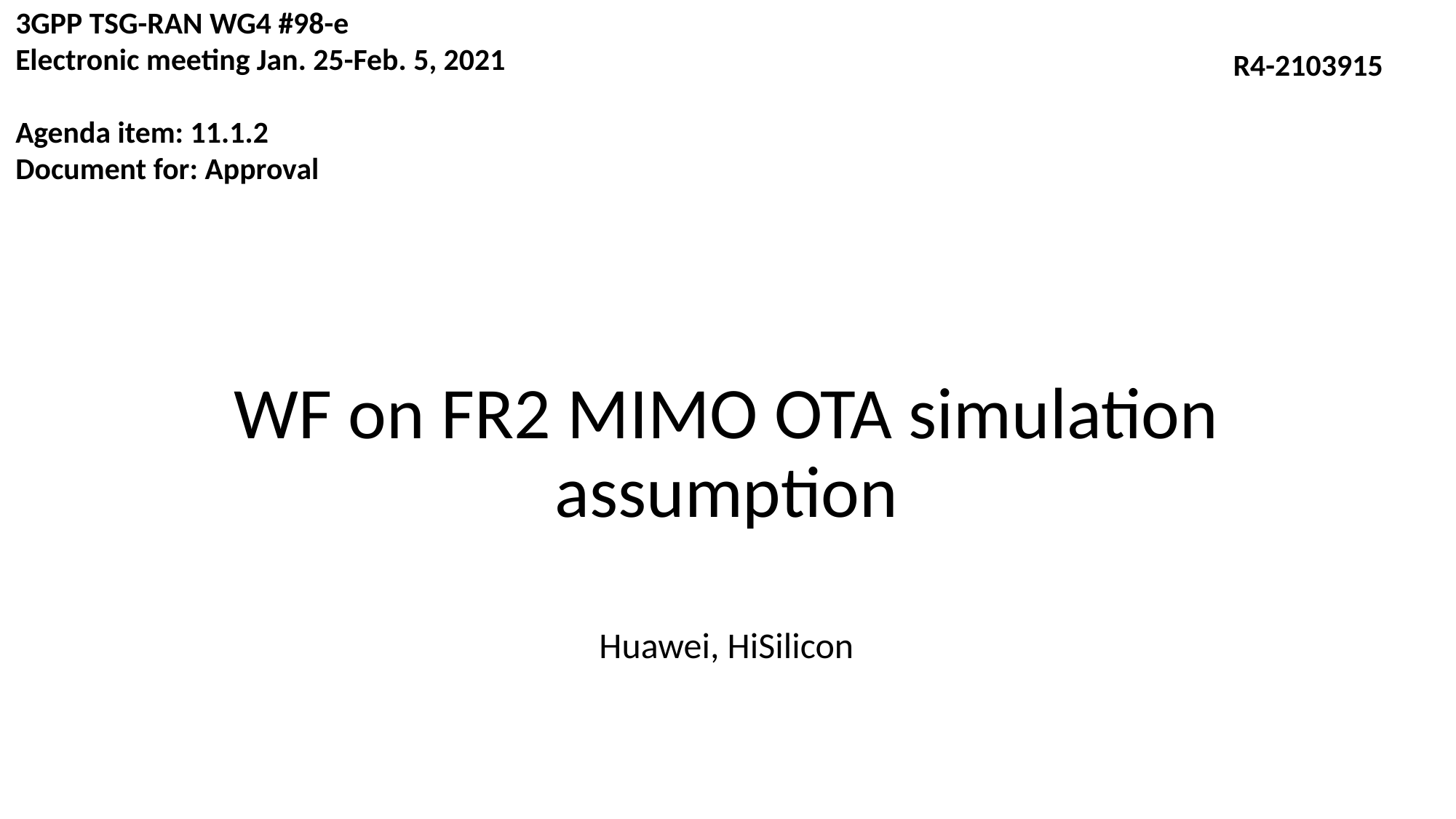

3GPP TSG-RAN WG4 #98-e
Electronic meeting Jan. 25-Feb. 5, 2021

Agenda item: 11.1.2
Document for: Approval
R4-2103915
# WF on FR2 MIMO OTA simulation assumption
Huawei, HiSilicon